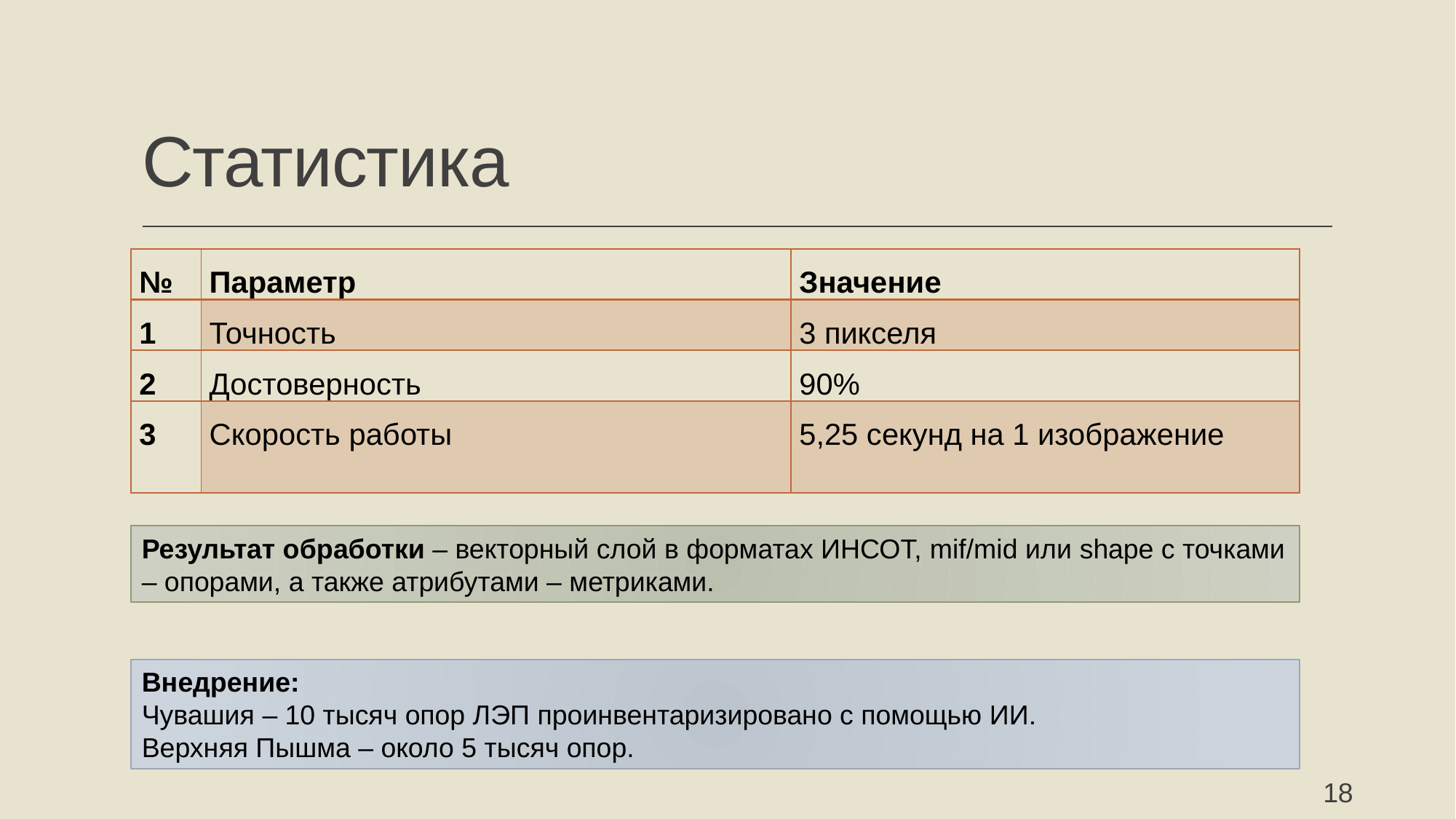

# Статистика
| № | Параметр | Значение |
| --- | --- | --- |
| 1 | Точность | 3 пикселя |
| 2 | Достоверность | 90% |
| 3 | Скорость работы | 5,25 секунд на 1 изображение |
Результат обработки – векторный слой в форматах ИНСОТ, mif/mid или shape с точками – опорами, а также атрибутами – метриками.
Внедрение:
Чувашия – 10 тысяч опор ЛЭП проинвентаризировано с помощью ИИ.
Верхняя Пышма – около 5 тысяч опор.
18